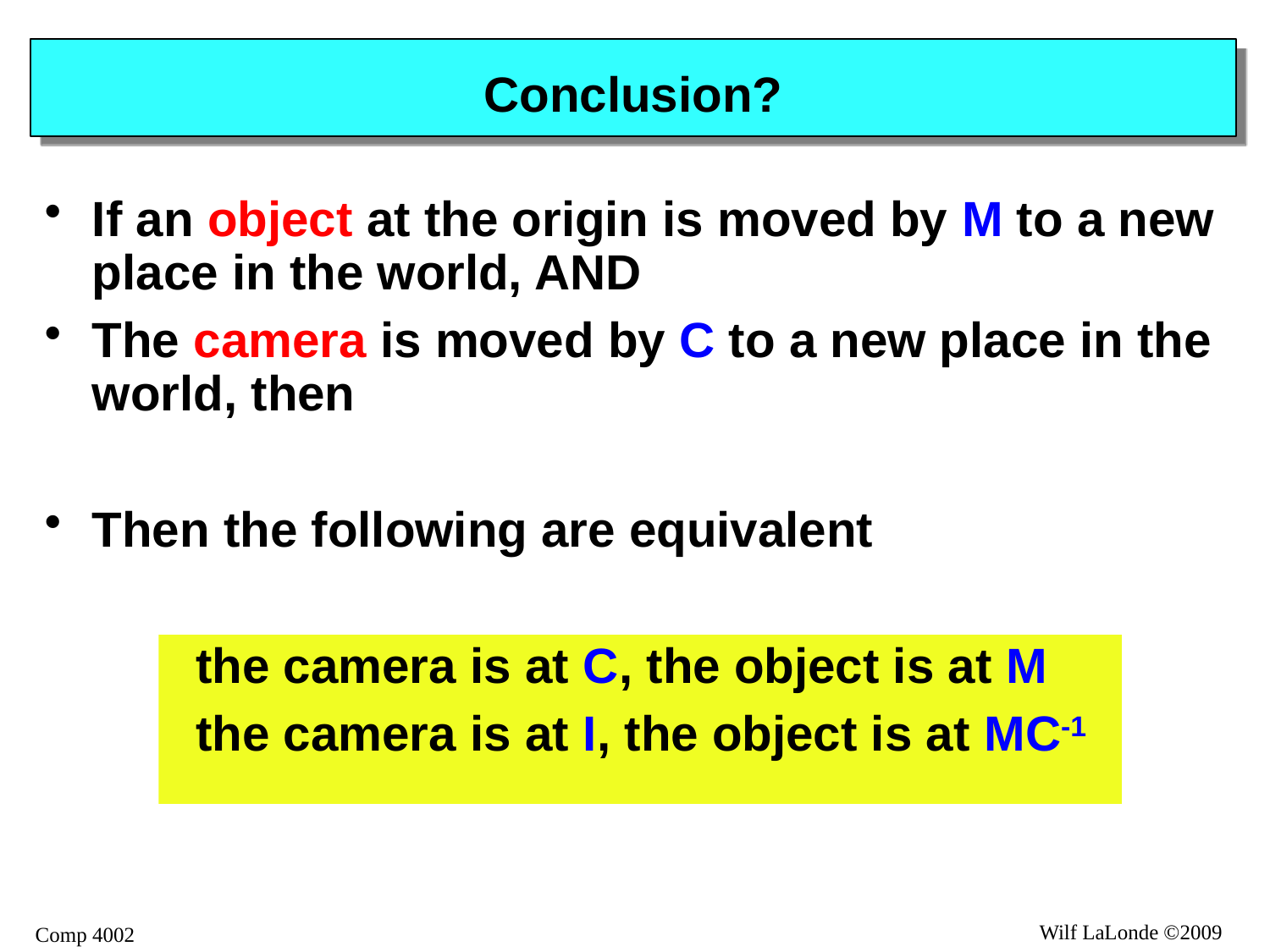

# Conclusion?
If an object at the origin is moved by M to a new place in the world, AND
The camera is moved by C to a new place in the world, then

Then the following are equivalent

the camera is at C, the object is at M
the camera is at I, the object is at MC-1